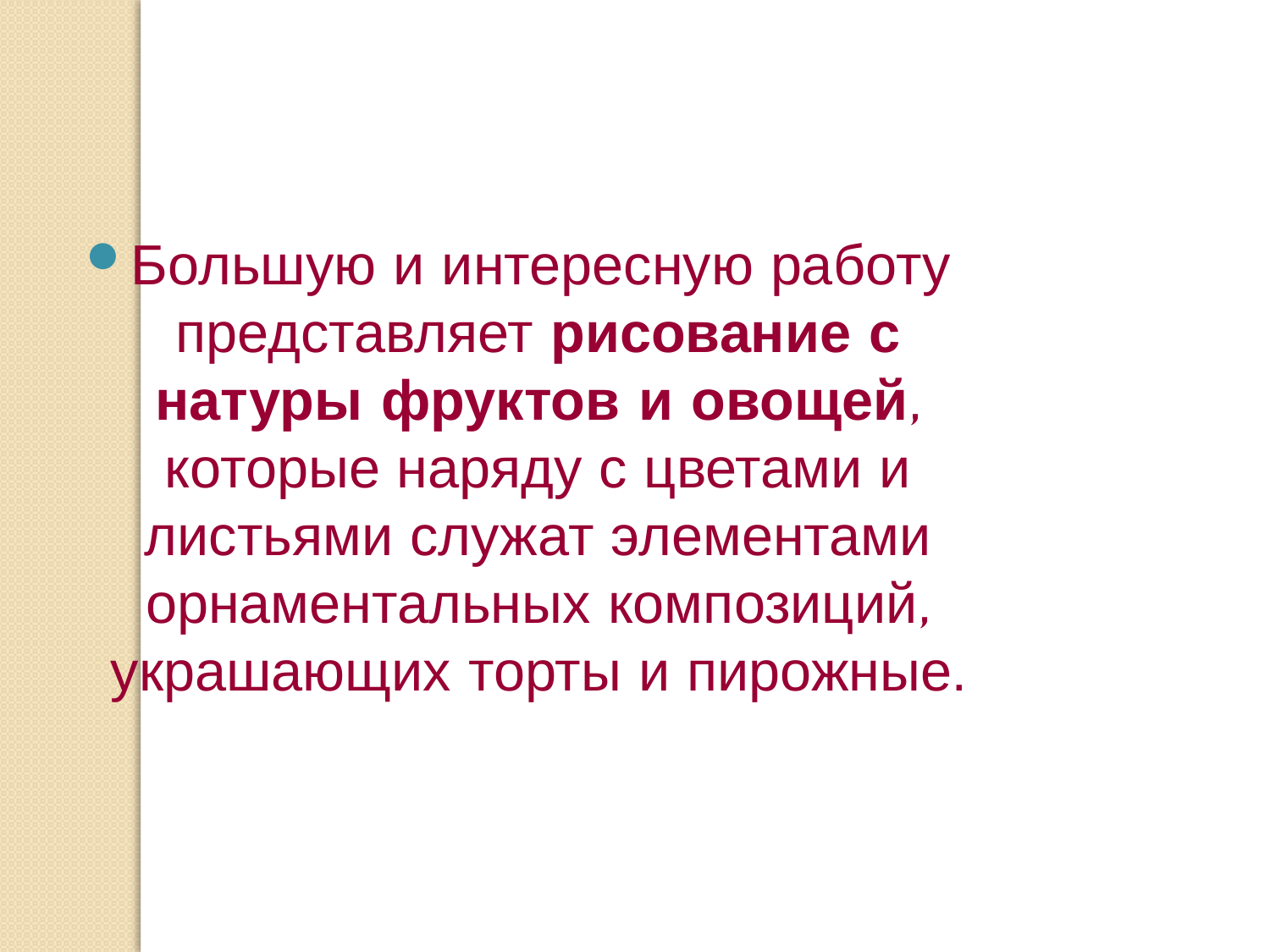

Большую и интересную работу представляет рисование с натуры фруктов и овощей, которые наряду с цветами и листьями служат элементами орнаментальных композиций, украшающих торты и пирожные.